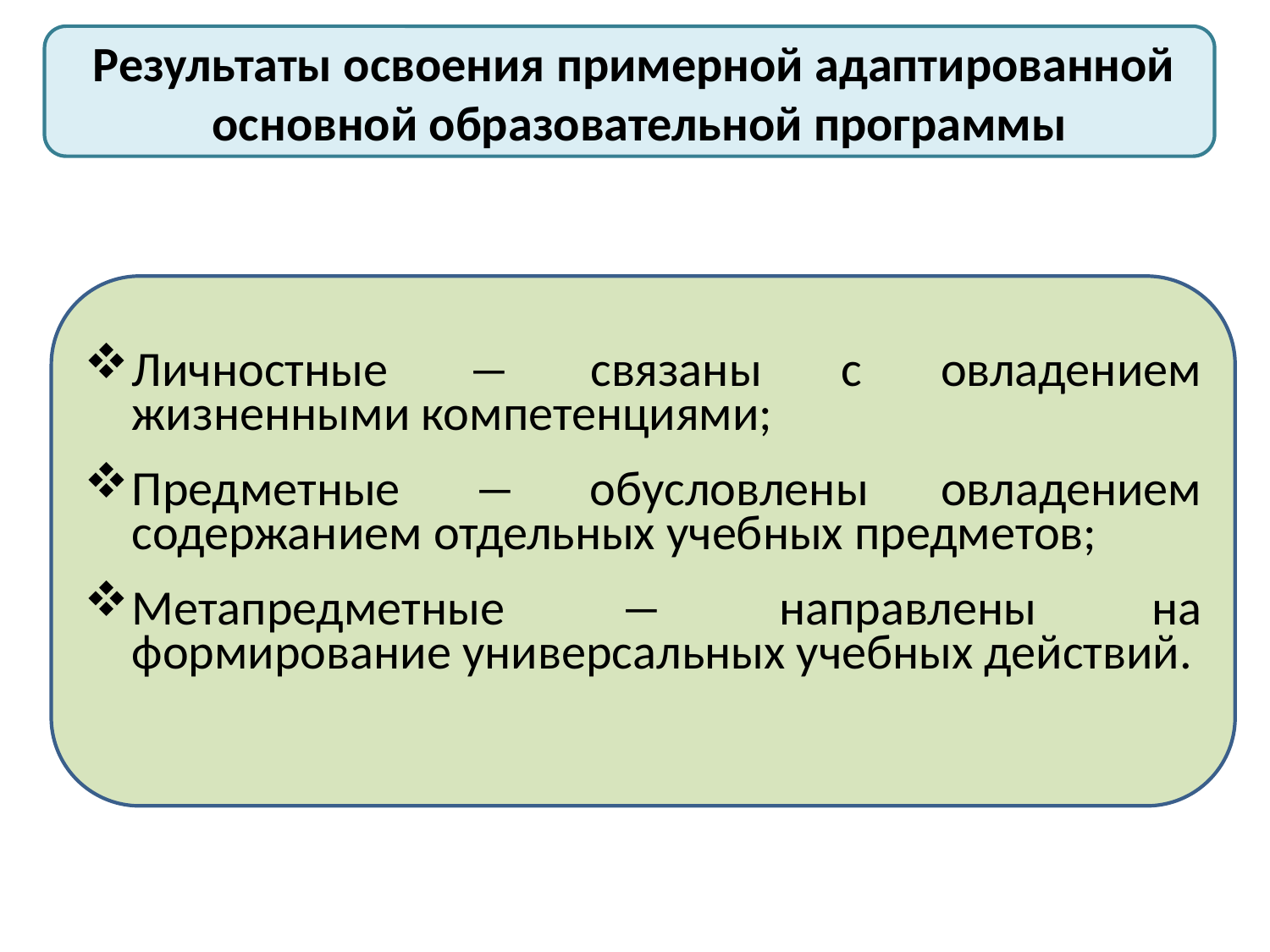

Результаты освоения примерной адаптированной
основной образовательной программы

Личностные ― связаны с овладением жизненными компетенциями;
Предметные ― обусловлены овладением содержанием отдельных учебных предметов;
Метапредметные ― направлены на формирование универсальных учебных действий.